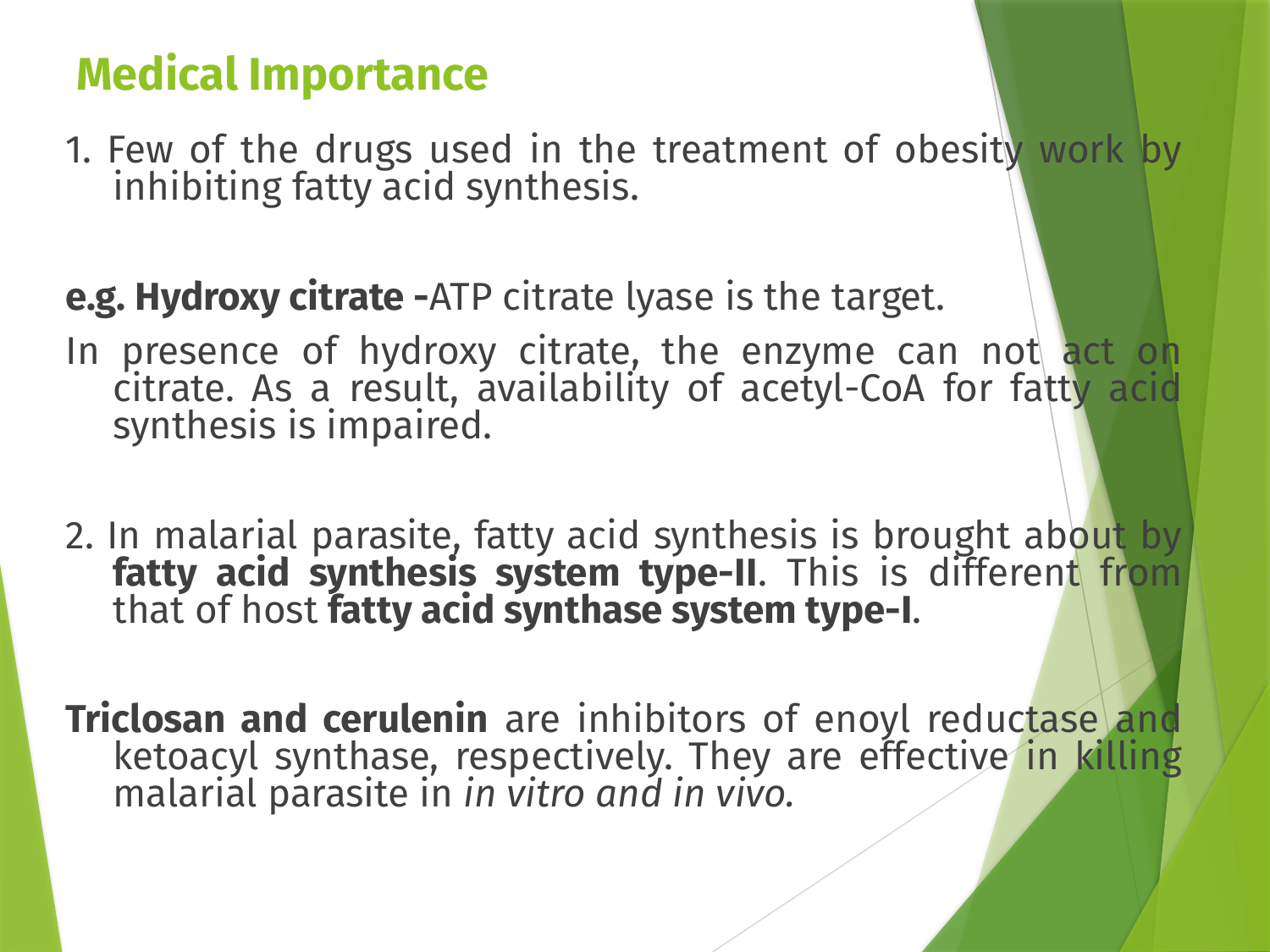

# Medical Importance
1. Few of the drugs used in the treatment of obesity work by inhibiting fatty acid synthesis.

e.g. Hydroxy citrate -ATP citrate lyase is the target.
In presence of hydroxy citrate, the enzyme can not act on citrate. As a result, availability of acetyl-CoA for fatty acid synthesis is impaired.

2. In malarial parasite, fatty acid synthesis is brought about by fatty acid synthesis system type-II. This is different from that of host fatty acid synthase system type-I.

Triclosan and cerulenin are inhibitors of enoyl reductase and ketoacyl synthase, respectively. They are effective in killing malarial parasite in in vitro and in vivo.